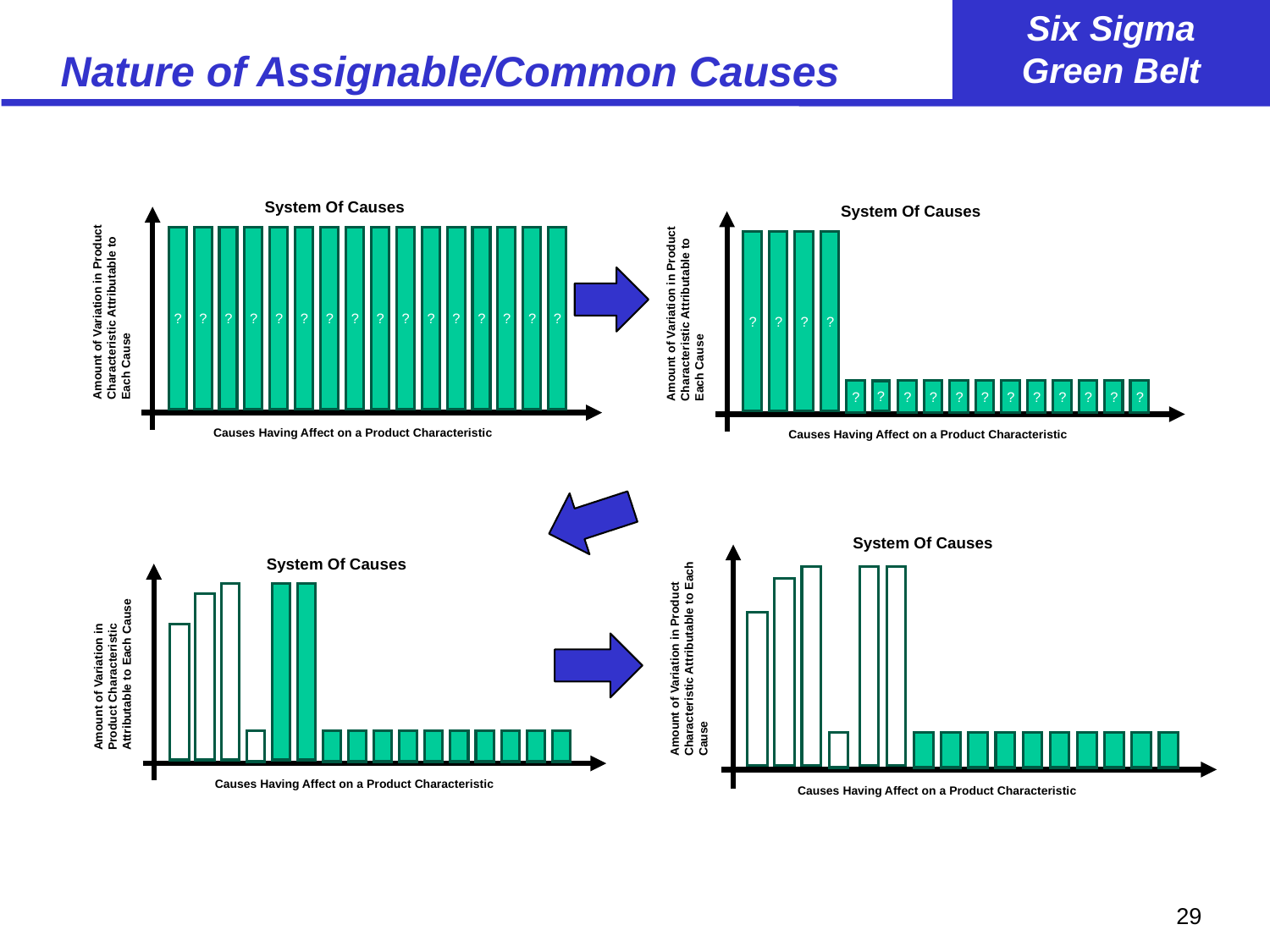

# Nature of Assignable/Common Causes
System Of Causes
?
?
?
?
?
?
?
?
?
?
?
?
?
?
?
?
Amount of Variation in Product Characteristic Attributable to Each Cause
Causes Having Affect on a Product Characteristic
System Of Causes
?
?
?
?
Amount of Variation in Product Characteristic Attributable to Each Cause
?
?
?
?
?
?
?
?
?
?
?
?
Causes Having Affect on a Product Characteristic

System Of Causes

Amount of Variation in Product Characteristic Attributable to Each Cause

Causes Having Affect on a Product Characteristic
System Of Causes

Amount of Variation in Product Characteristic Attributable to Each Cause

Causes Having Affect on a Product Characteristic